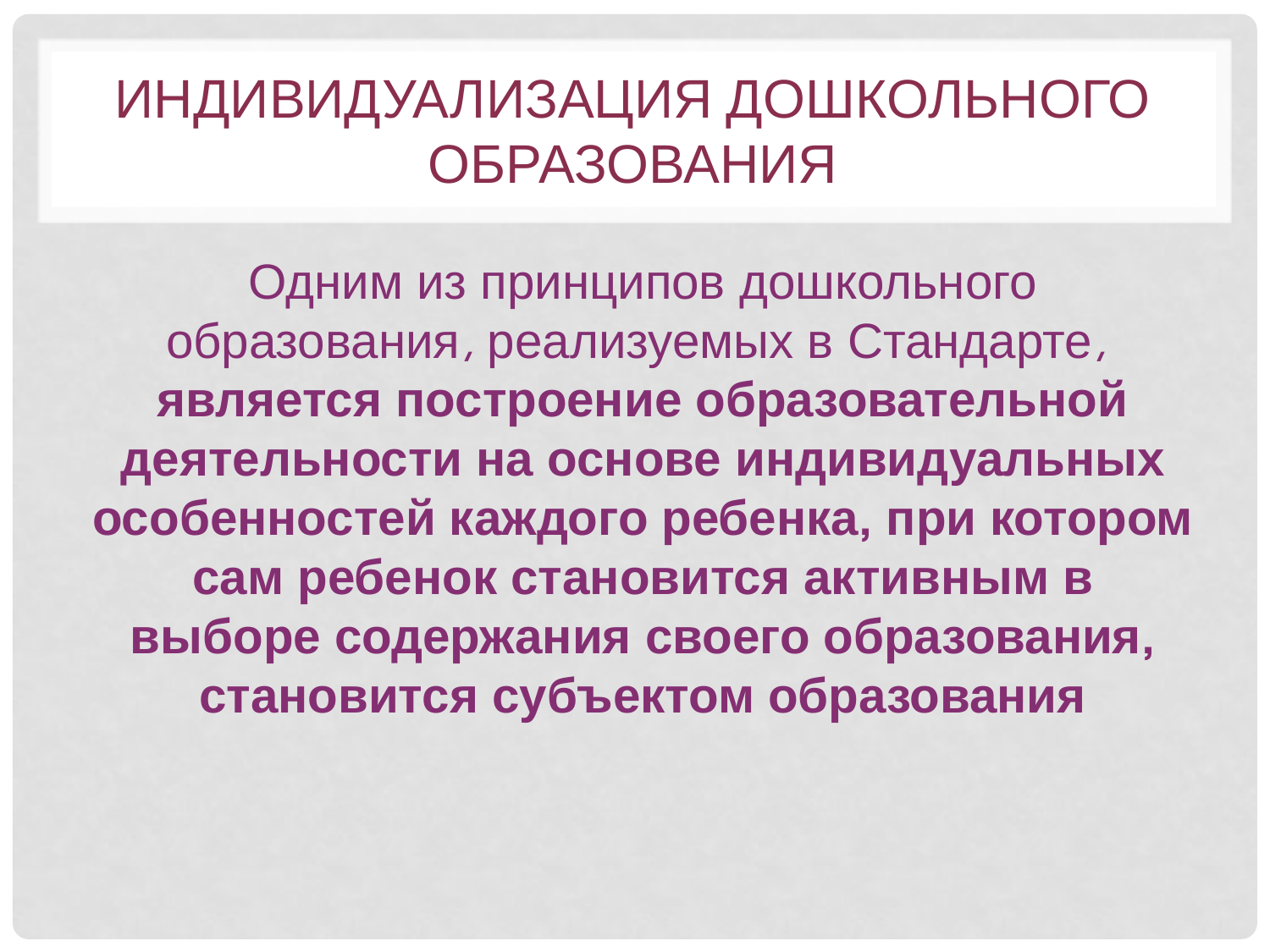

# Индивидуализация дошкольного образования
Одним из принципов дошкольного образования, реализуемых в Стандарте,  является построение образовательной деятельности на основе индивидуальных особенностей каждого ребенка, при котором сам ребенок становится активным в выборе содержания своего образования, становится субъектом образования